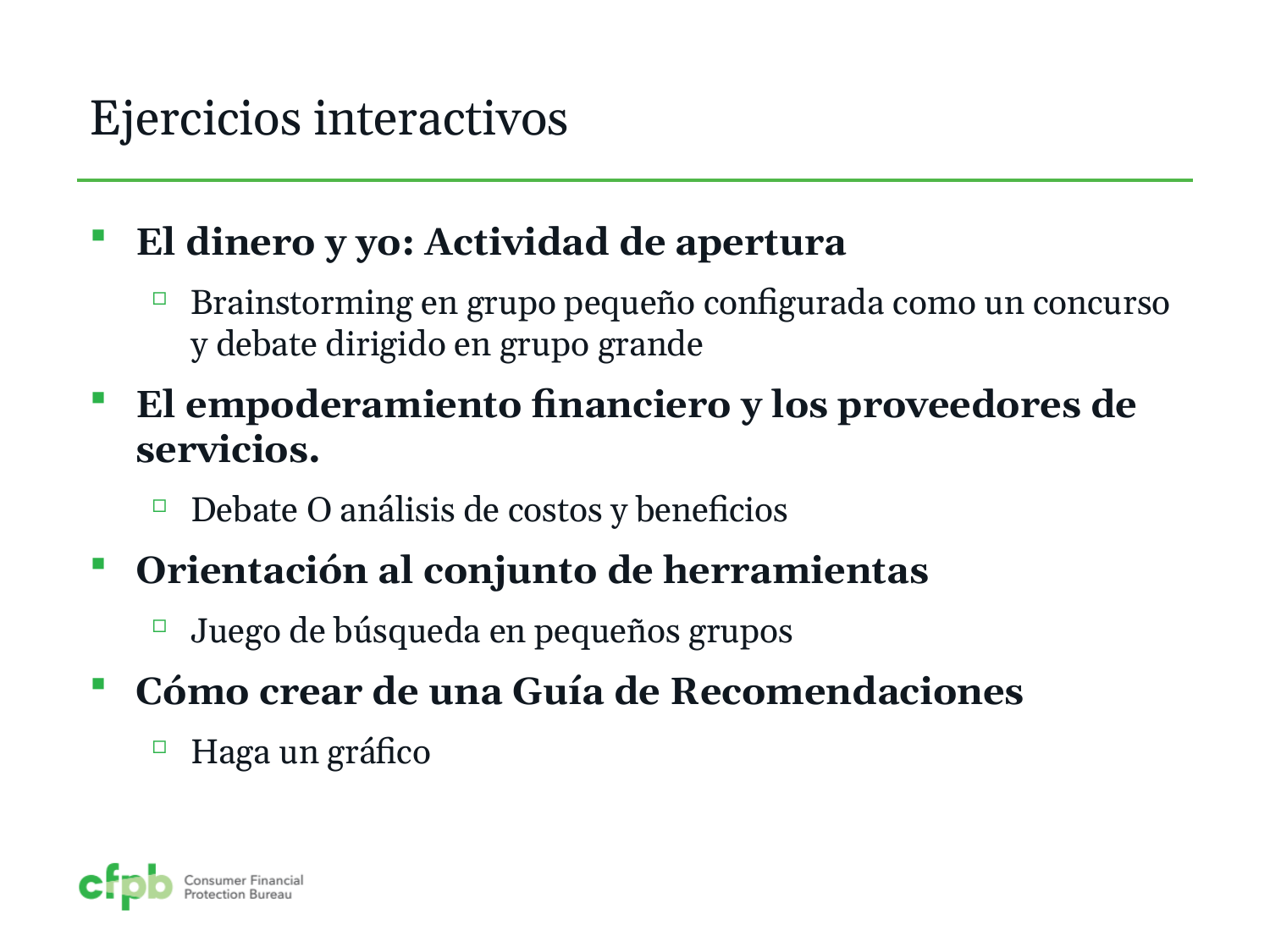

# Ejercicios interactivos
El dinero y yo: Actividad de apertura
Brainstorming en grupo pequeño configurada como un concurso y debate dirigido en grupo grande
El empoderamiento financiero y los proveedores de servicios.
Debate O análisis de costos y beneficios
Orientación al conjunto de herramientas
Juego de búsqueda en pequeños grupos
Cómo crear de una Guía de Recomendaciones
Haga un gráfico